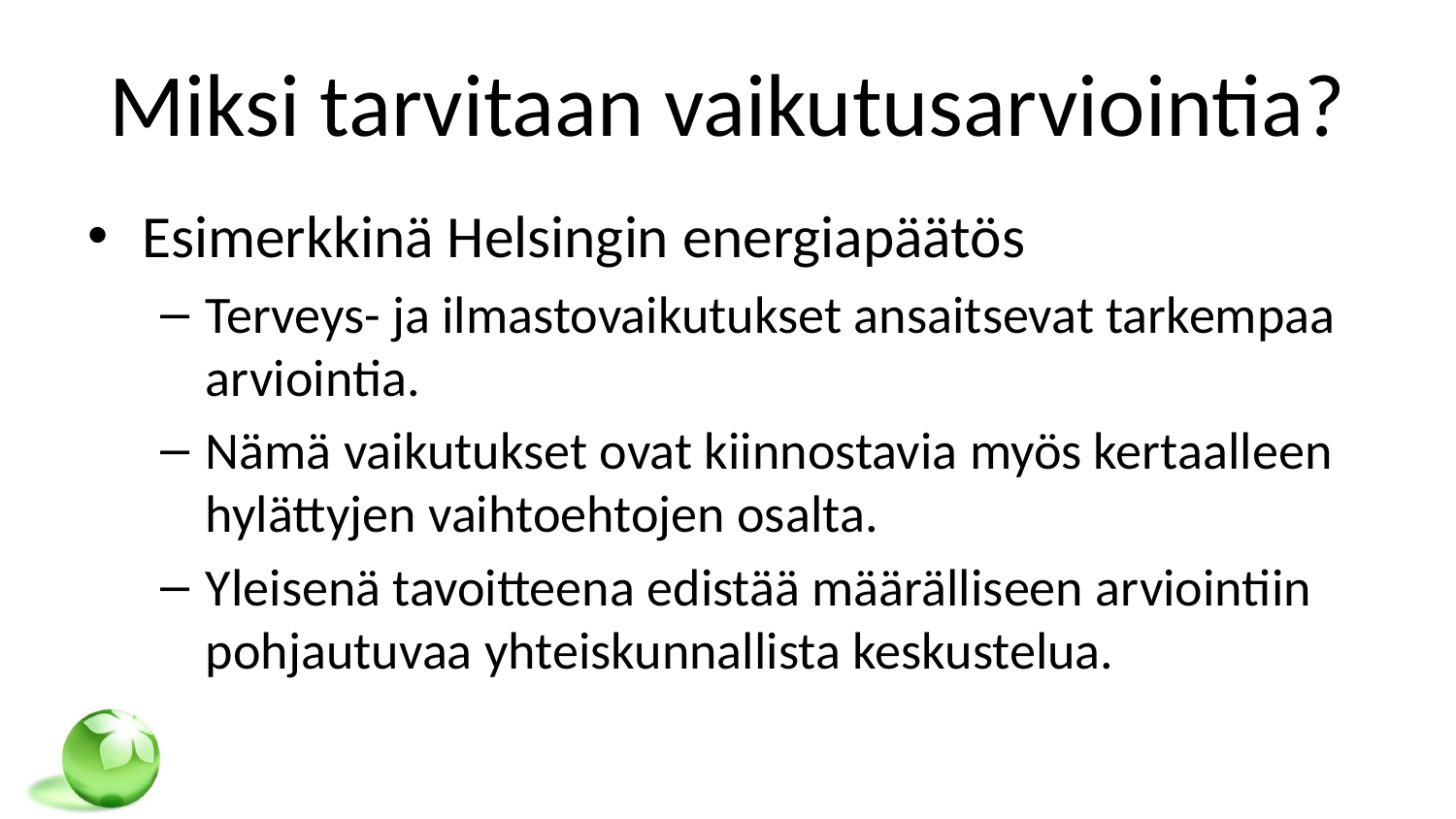

# Miksi tarvitaan vaikutusarviointia?
Esimerkkinä Helsingin energiapäätös
Terveys- ja ilmastovaikutukset ansaitsevat tarkempaa arviointia.
Nämä vaikutukset ovat kiinnostavia myös kertaalleen hylättyjen vaihtoehtojen osalta.
Yleisenä tavoitteena edistää määrälliseen arviointiin pohjautuvaa yhteiskunnallista keskustelua.